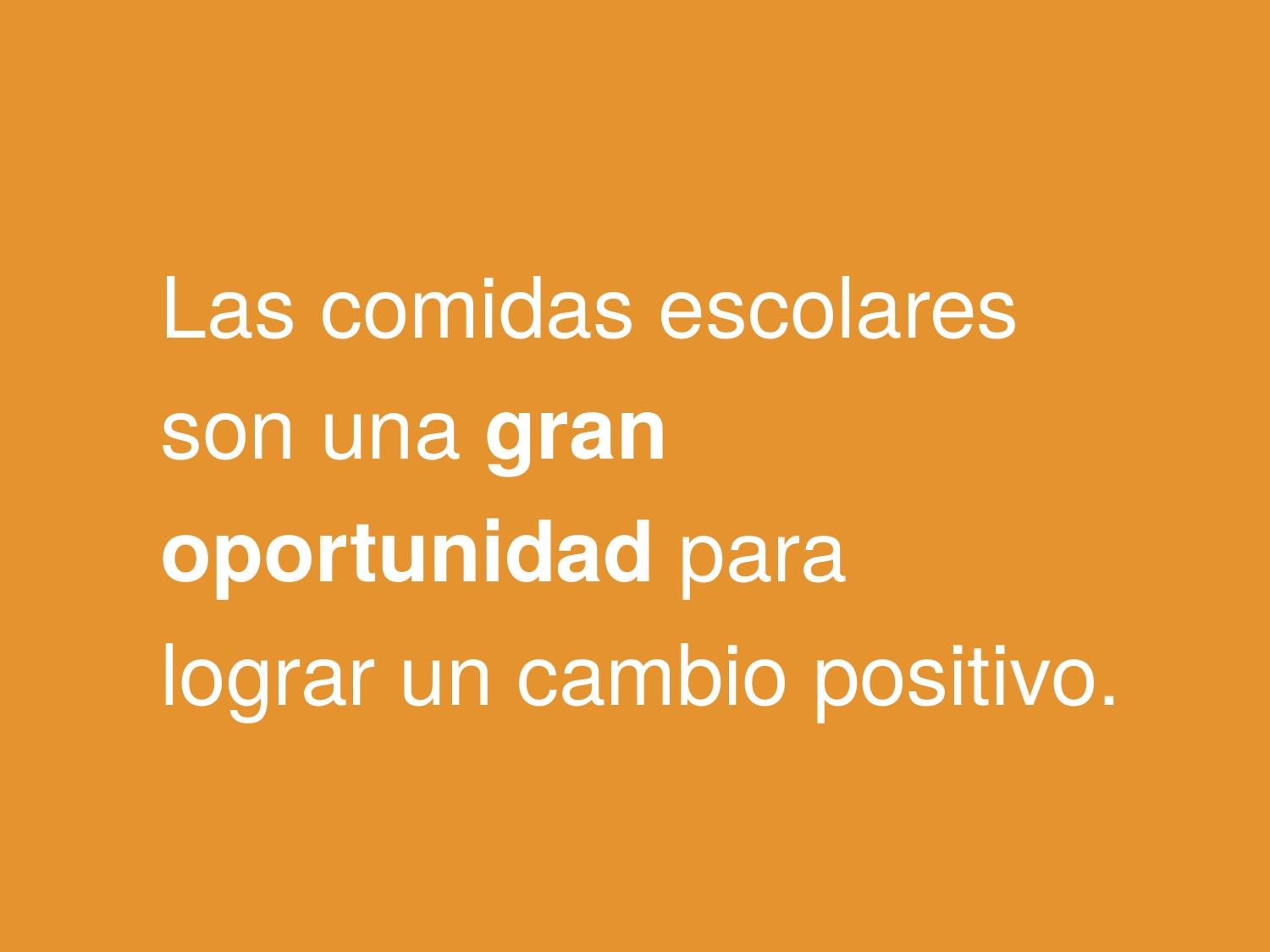

Las comidas escolares son una gran oportunidad para
lograr un cambio positivo.